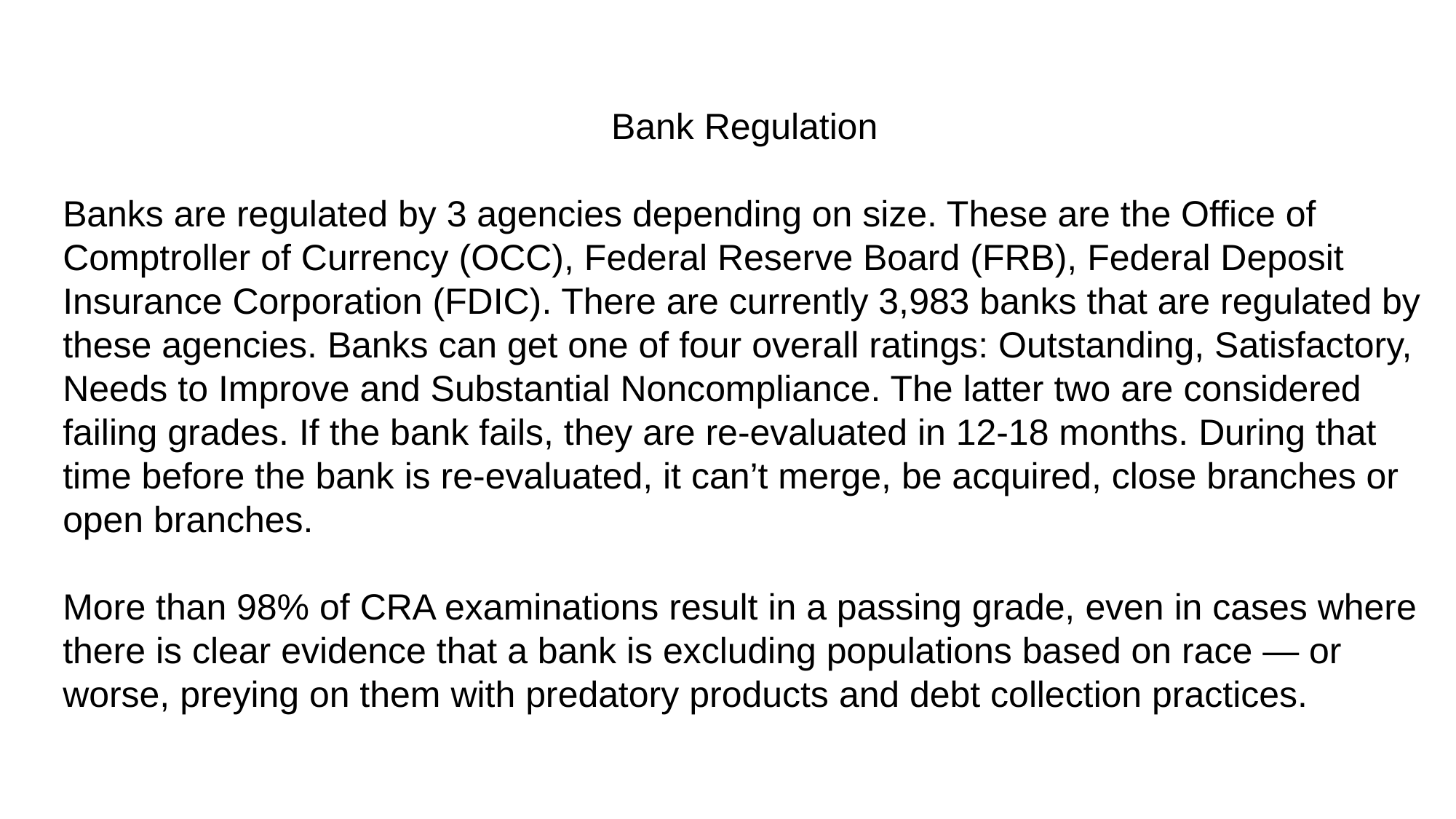

Bank Regulation

Banks are regulated by 3 agencies depending on size. These are the Office of Comptroller of Currency (OCC), Federal Reserve Board (FRB), Federal Deposit Insurance Corporation (FDIC). There are currently 3,983 banks that are regulated by these agencies. Banks can get one of four overall ratings: Outstanding, Satisfactory, Needs to Improve and Substantial Noncompliance. The latter two are considered failing grades. If the bank fails, they are re-evaluated in 12-18 months. During that time before the bank is re-evaluated, it can’t merge, be acquired, close branches or open branches.

More than 98% of CRA examinations result in a passing grade, even in cases where there is clear evidence that a bank is excluding populations based on race — or worse, preying on them with predatory products and debt collection practices.